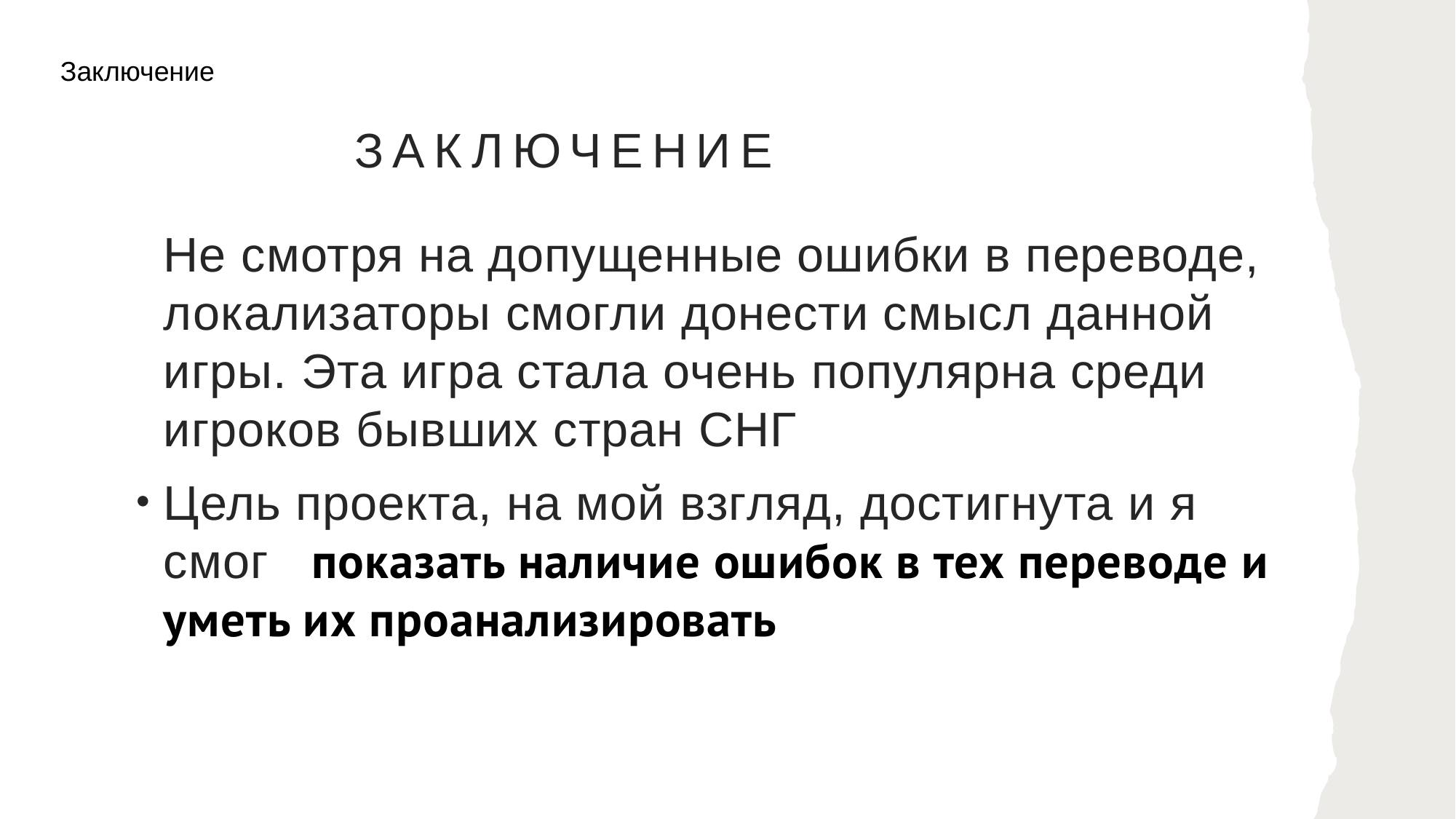

Заключение
# Заключение
	Не смотря на допущенные ошибки в переводе, локализаторы смогли донести смысл данной игры. Эта игра стала очень популярна среди  игроков бывших стран СНГ
Цель проекта, на мой взгляд, достигнута и я смог   показать наличие ошибок в тех переводе и уметь их проанализировать